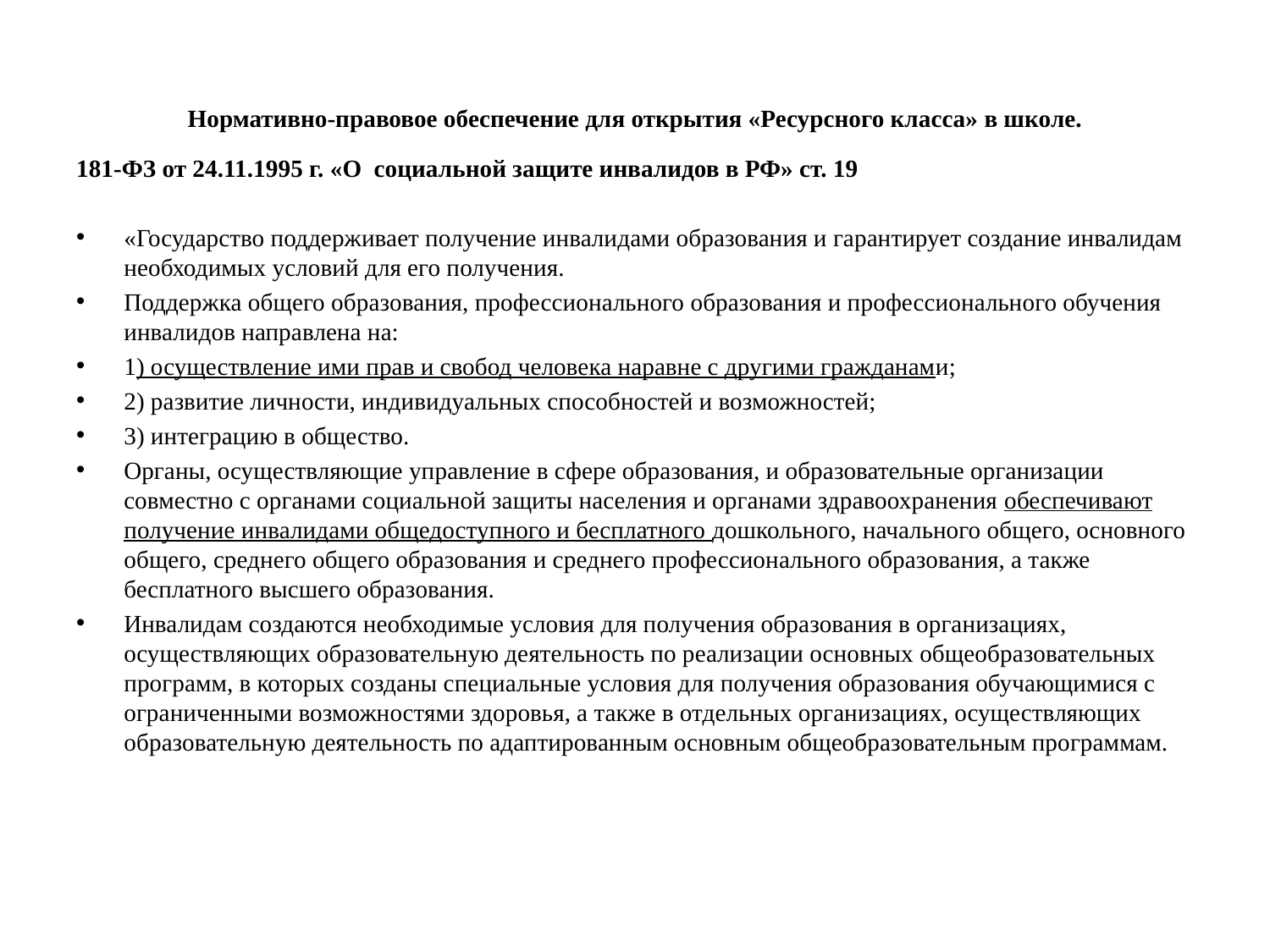

# Нормативно-правовое обеспечение для открытия «Ресурсного класса» в школе.
181-ФЗ от 24.11.1995 г. «О  социальной защите инвалидов в РФ» ст. 19

«Государство поддерживает получение инвалидами образования и гарантирует создание инвалидам необходимых условий для его получения.
Поддержка общего образования, профессионального образования и профессионального обучения инвалидов направлена на:
1) осуществление ими прав и свобод человека наравне с другими гражданами;
2) развитие личности, индивидуальных способностей и возможностей;
3) интеграцию в общество.
Органы, осуществляющие управление в сфере образования, и образовательные организации совместно с органами социальной защиты населения и органами здравоохранения обеспечивают получение инвалидами общедоступного и бесплатного дошкольного, начального общего, основного общего, среднего общего образования и среднего профессионального образования, а также бесплатного высшего образования.
Инвалидам создаются необходимые условия для получения образования в организациях, осуществляющих образовательную деятельность по реализации основных общеобразовательных программ, в которых созданы специальные условия для получения образования обучающимися с ограниченными возможностями здоровья, а также в отдельных организациях, осуществляющих образовательную деятельность по адаптированным основным общеобразовательным программам.